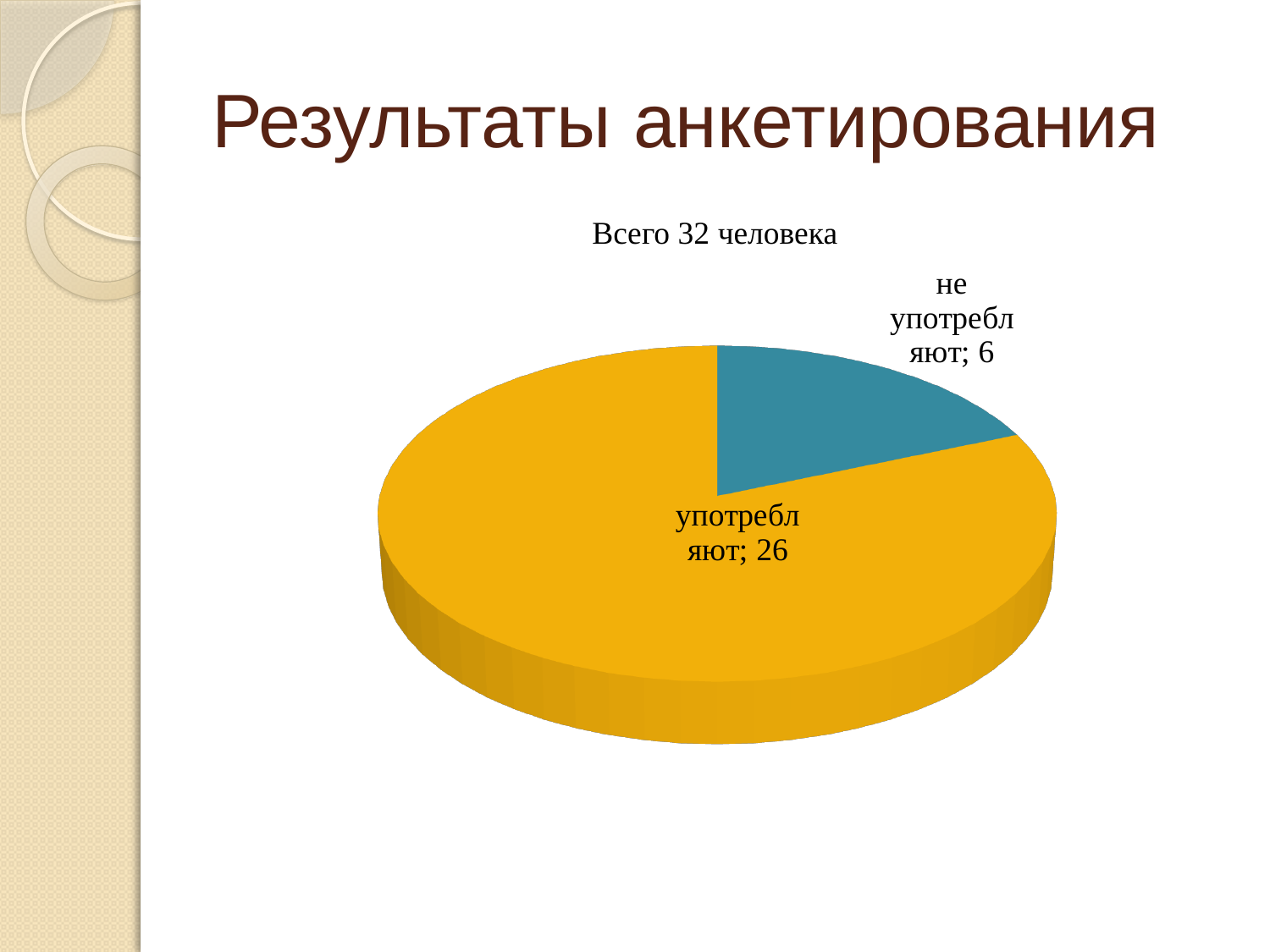

# Результаты анкетирования
Всего 32 человека

[unsupported chart]